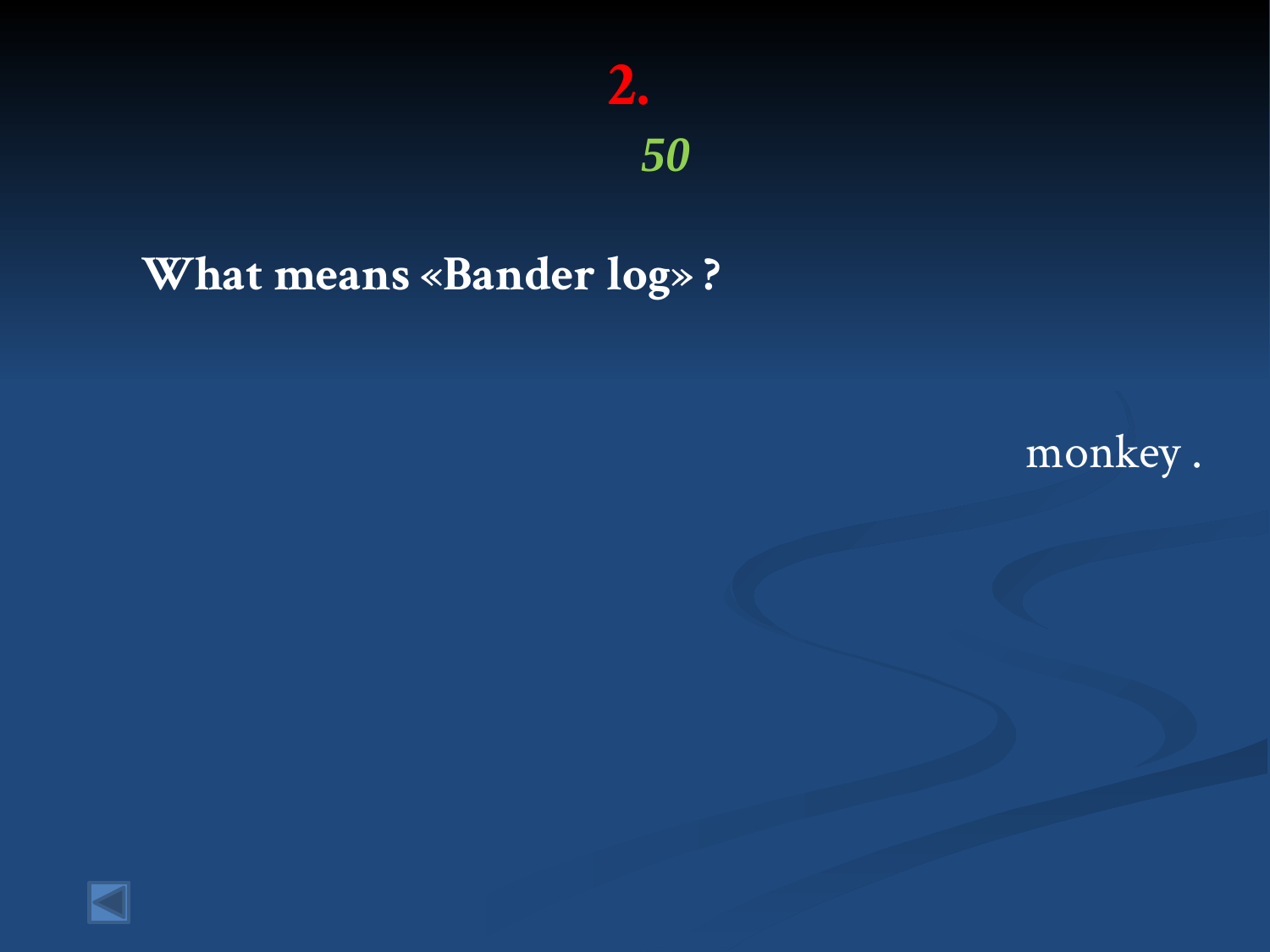

# 2.
50

What means «Bander log» ?

 monkey .